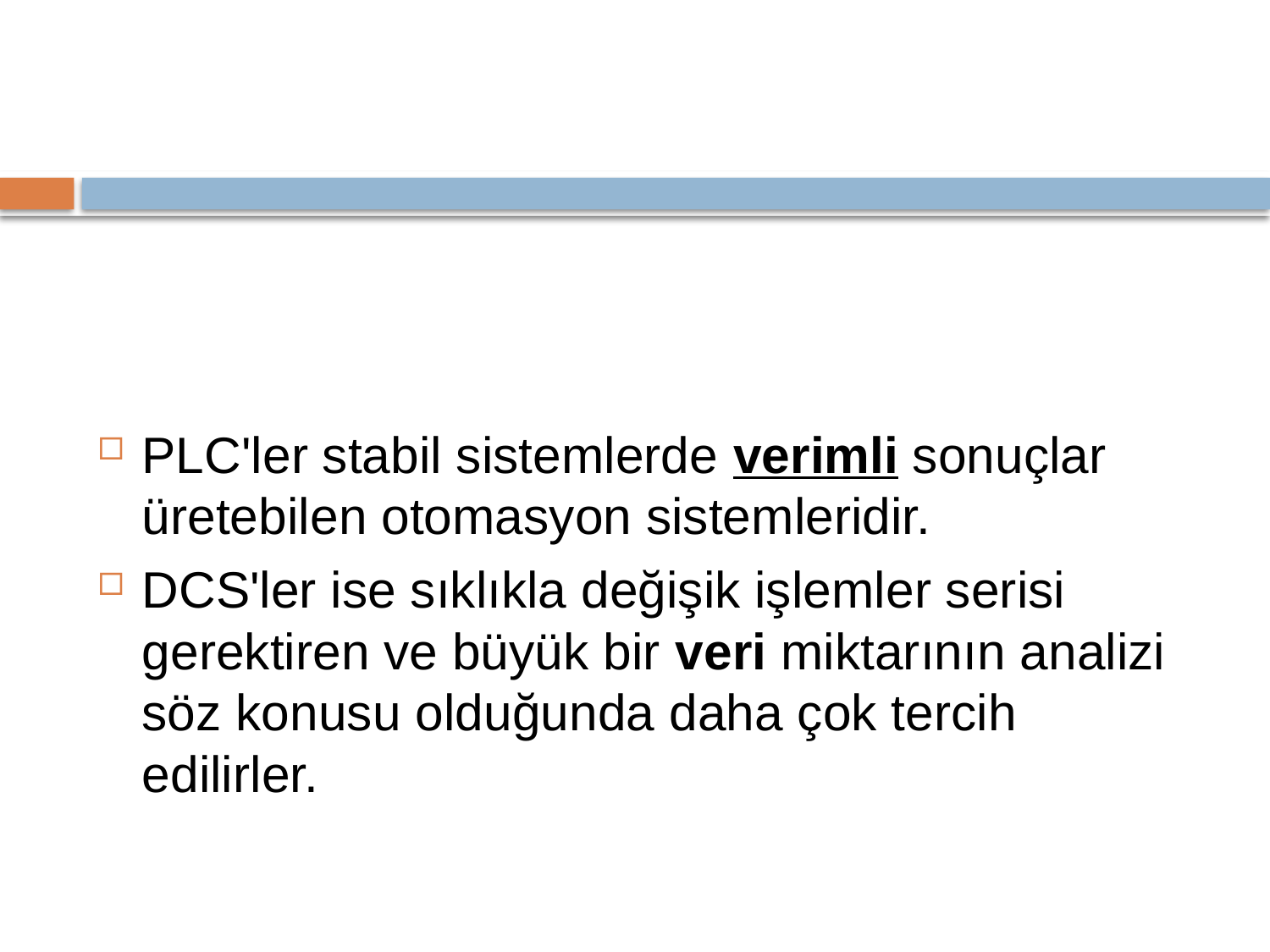

#
PLC'ler stabil sistemlerde verimli sonuçlar üretebilen otomasyon sistemleridir.
DCS'ler ise sıklıkla değişik işlemler serisi gerektiren ve büyük bir veri miktarının analizi söz konusu olduğunda daha çok tercih edilirler.